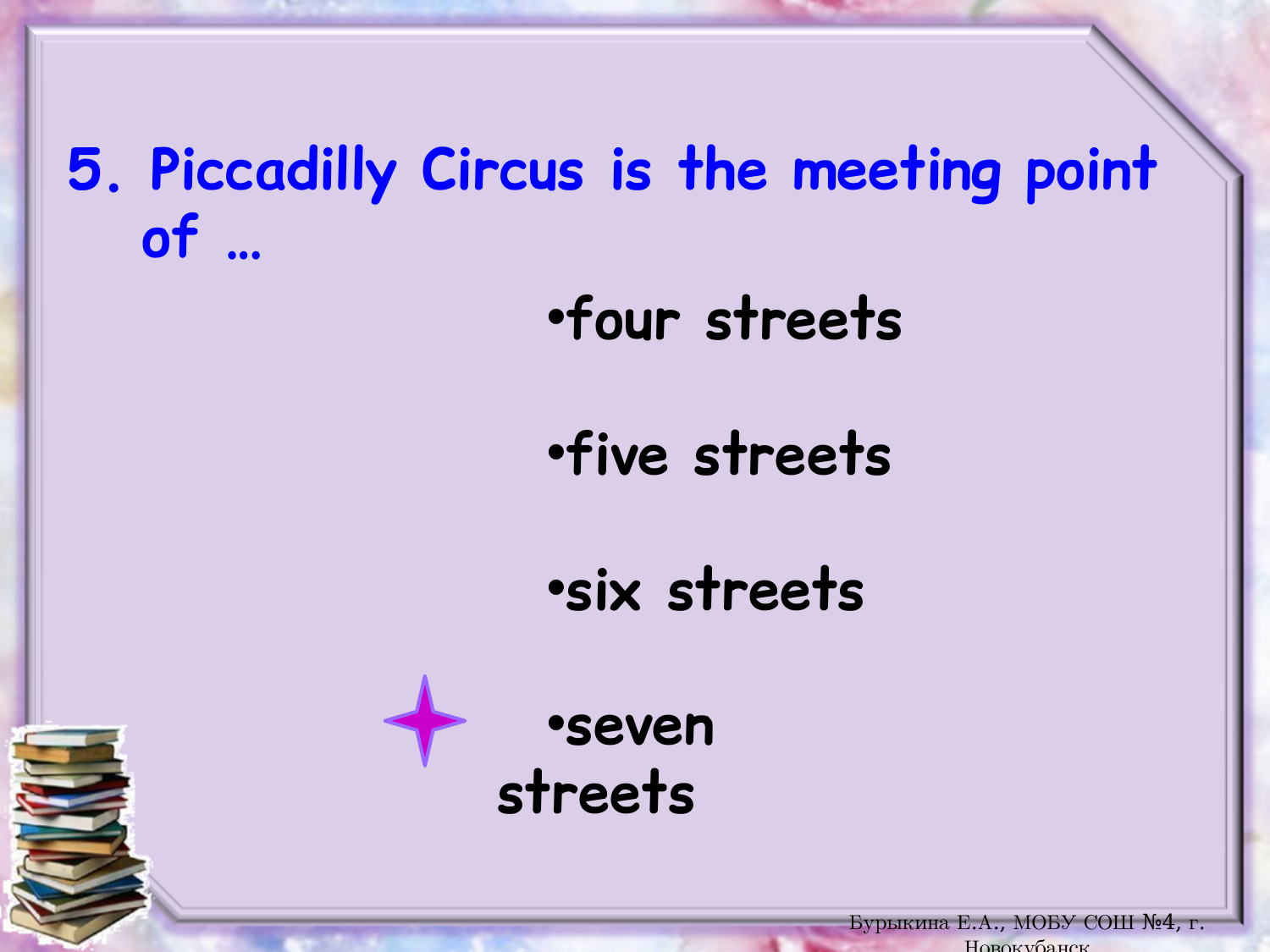

5. Piccadilly Circus is the meeting point  of …
four streets

five streets

six streets

seven streets

Бурыкина Е.А., МОБУ СОШ №4, г. Новокубанск